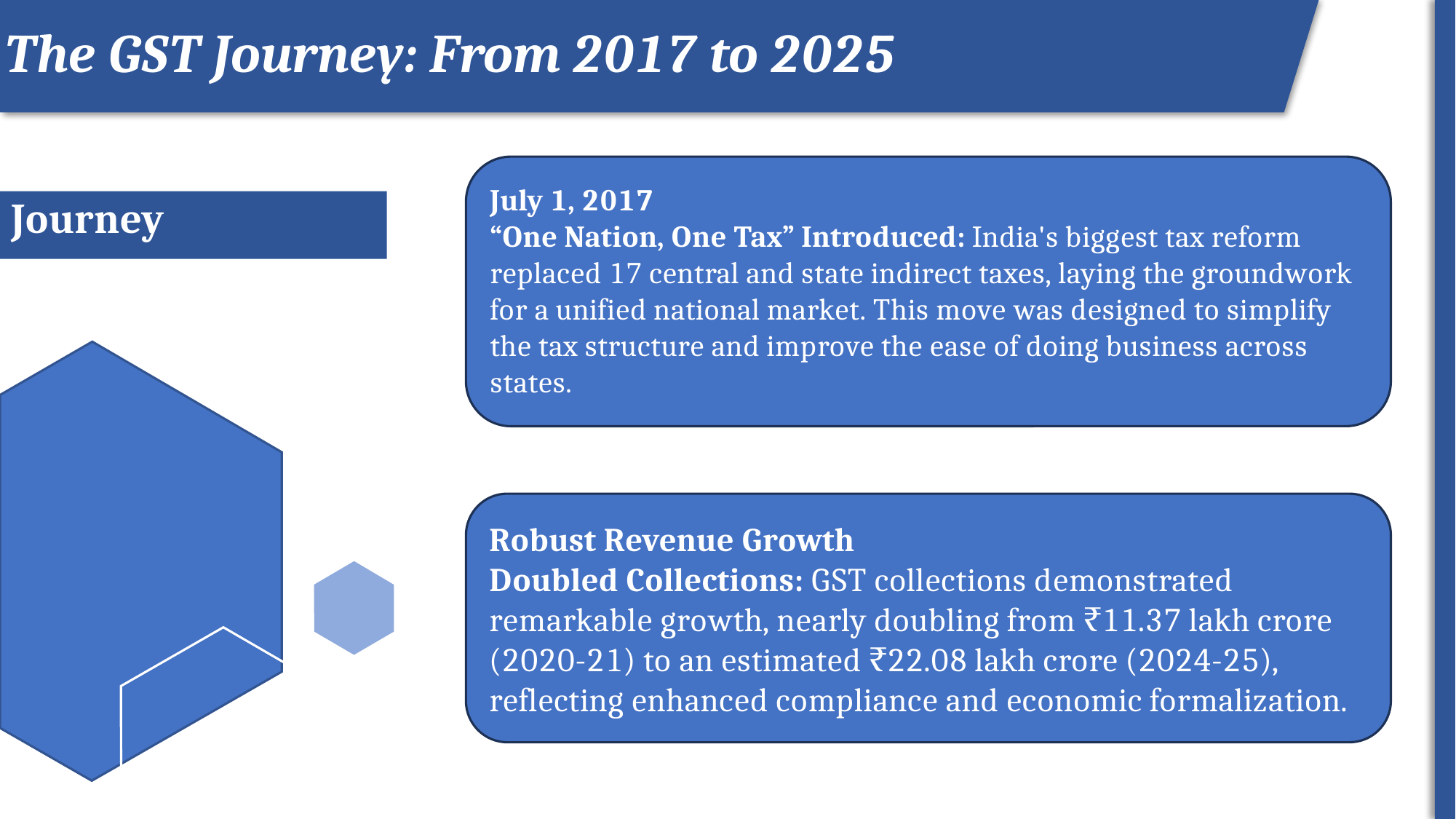

The GST Journey: From 2017 to 2025
ROI

July 1, 2017
“One Nation, One Tax” Introduced: India's biggest tax reform replaced 17 central and state indirect taxes, laying the groundwork for a unified national market. This move was designed to simplify the tax structure and improve the ease of doing business across states.

# Journey

Robust Revenue Growth
Doubled Collections: GST collections demonstrated remarkable growth, nearly doubling from ₹11.37 lakh crore (2020-21) to an estimated ₹22.08 lakh crore (2024-25), reflecting enhanced compliance and economic formalization.

2